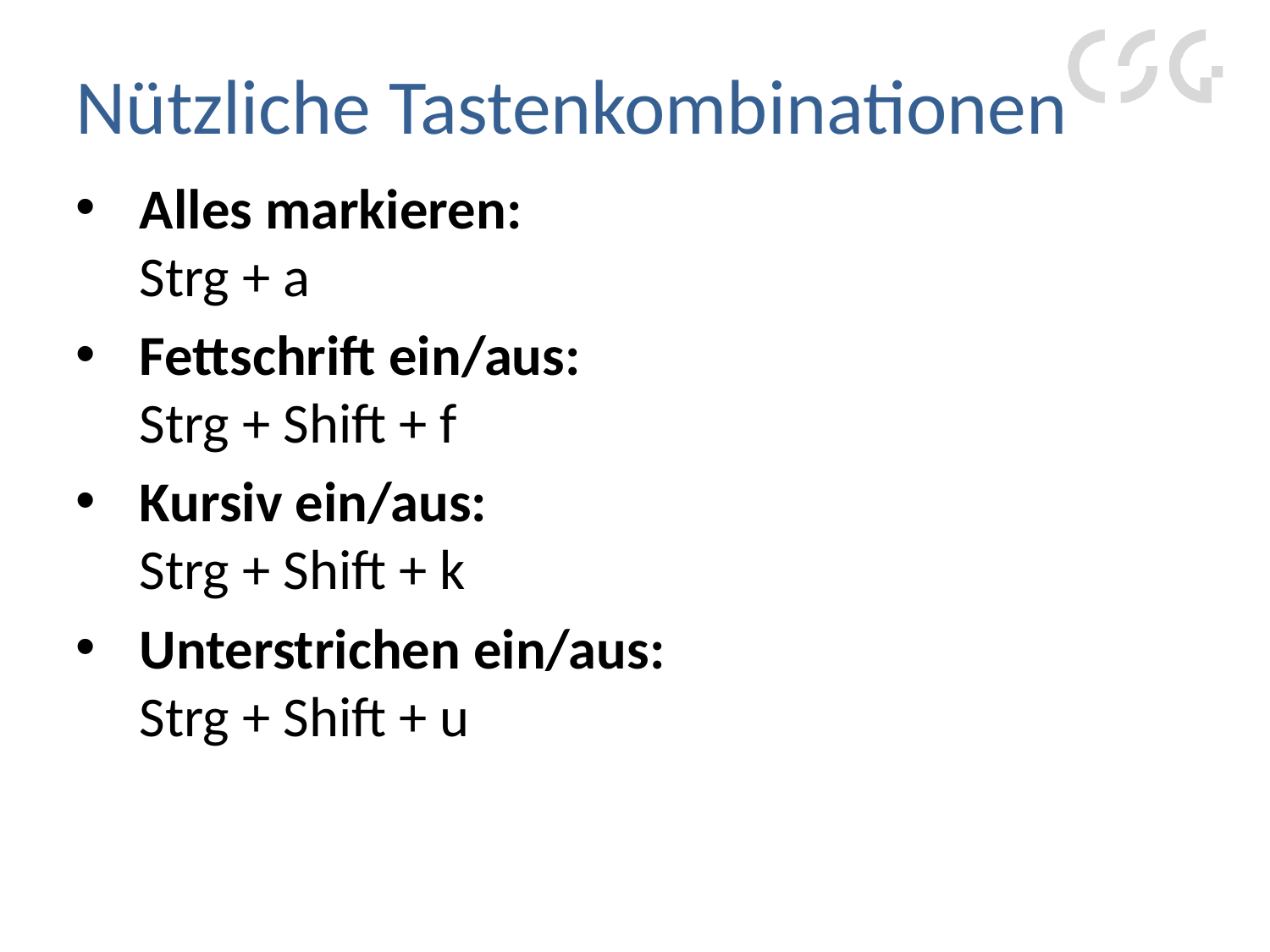

# Nützliche Tastenkombinationen
Alles markieren:
Strg + a
Fettschrift ein/aus:
Strg + Shift + f
Kursiv ein/aus:
Strg + Shift + k
Unterstrichen ein/aus:
Strg + Shift + u